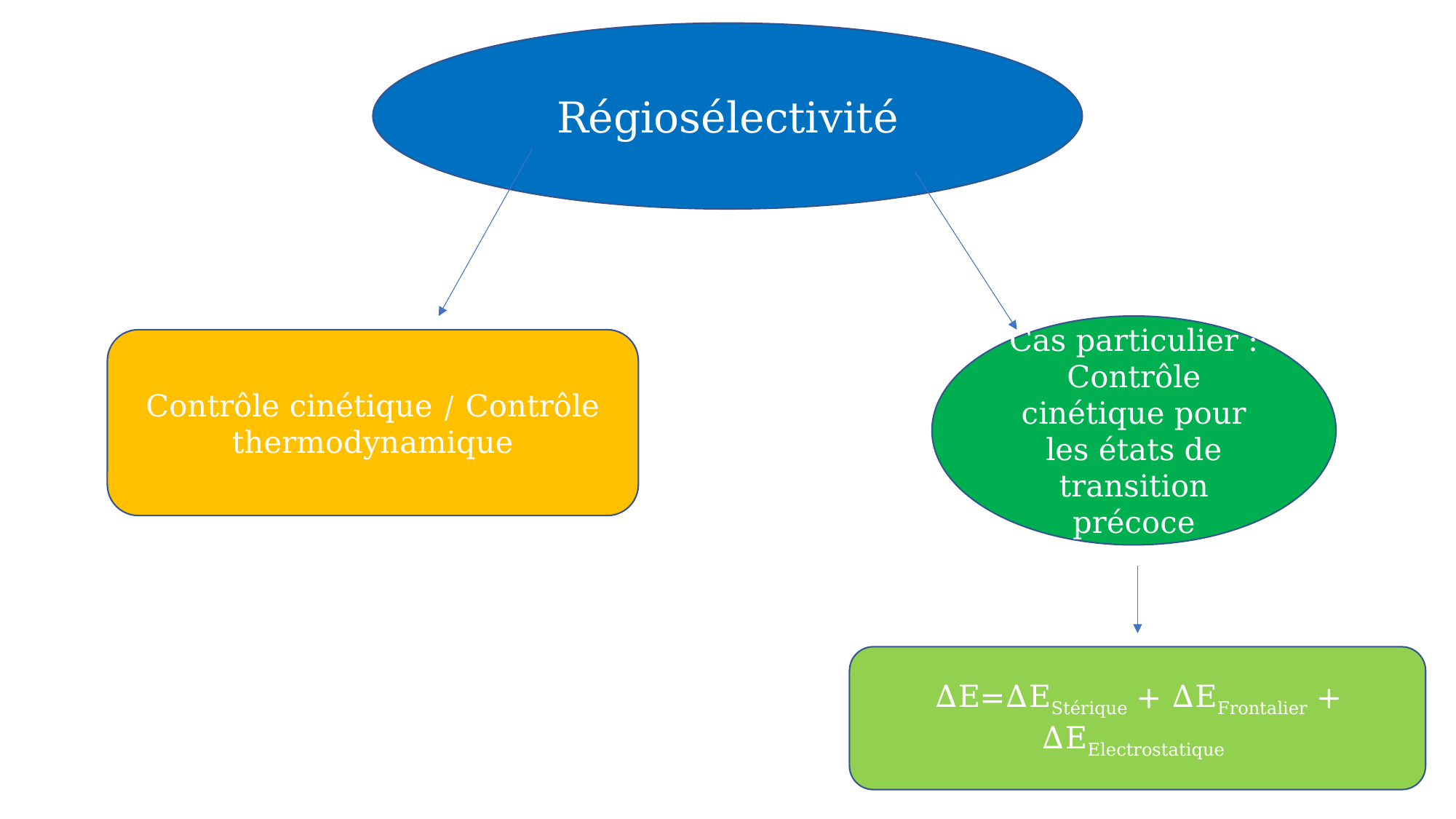

Régiosélectivité
Cas particulier : Contrôle cinétique pour les états de transition précoce
Contrôle cinétique / Contrôle thermodynamique
ΔE=ΔEStérique + ΔEFrontalier + ΔEElectrostatique